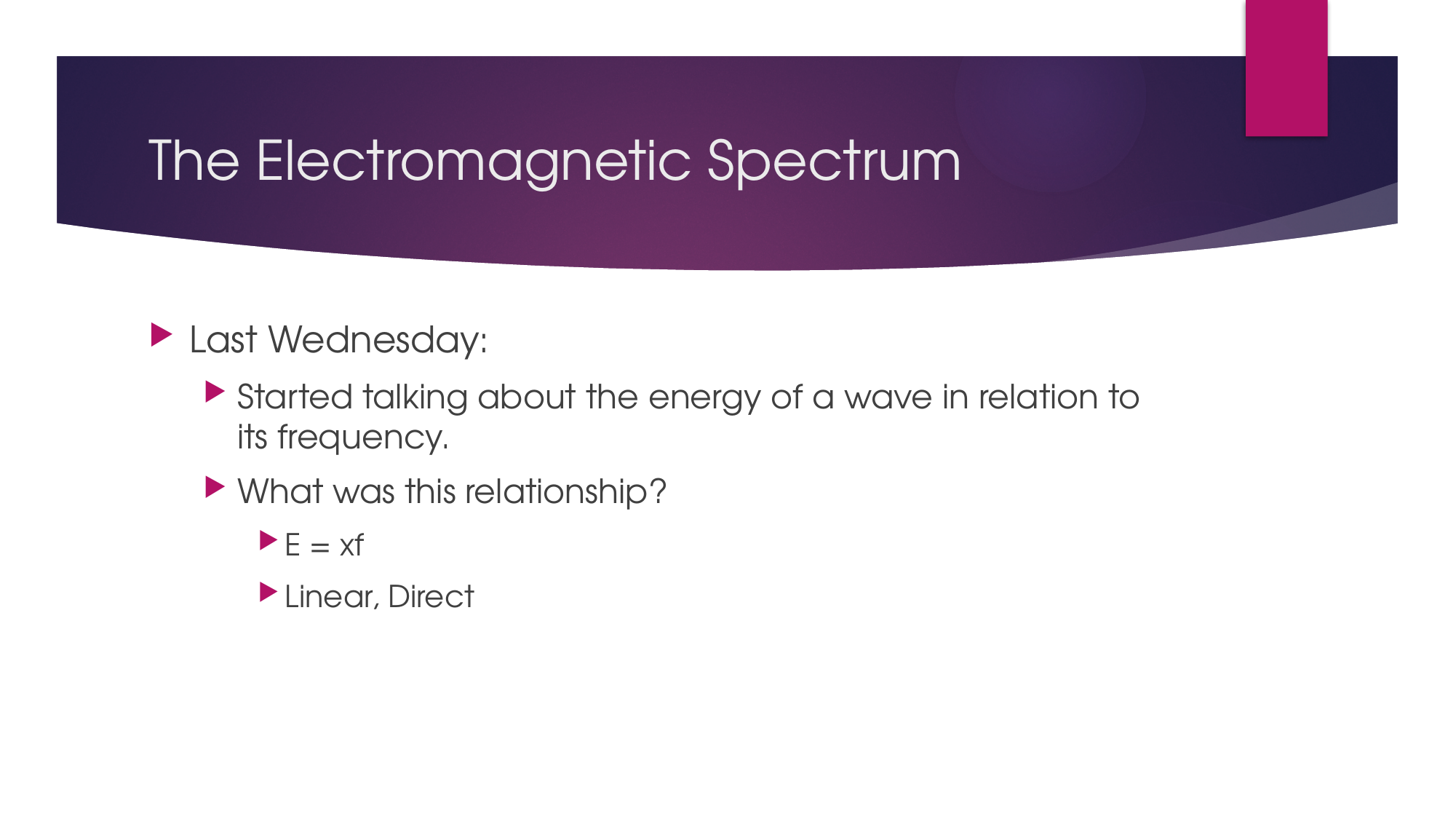

# The Electromagnetic Spectrum
Last Wednesday:
Started talking about the energy of a wave in relation to its frequency.
What was this relationship?
E = xf
Linear, Direct